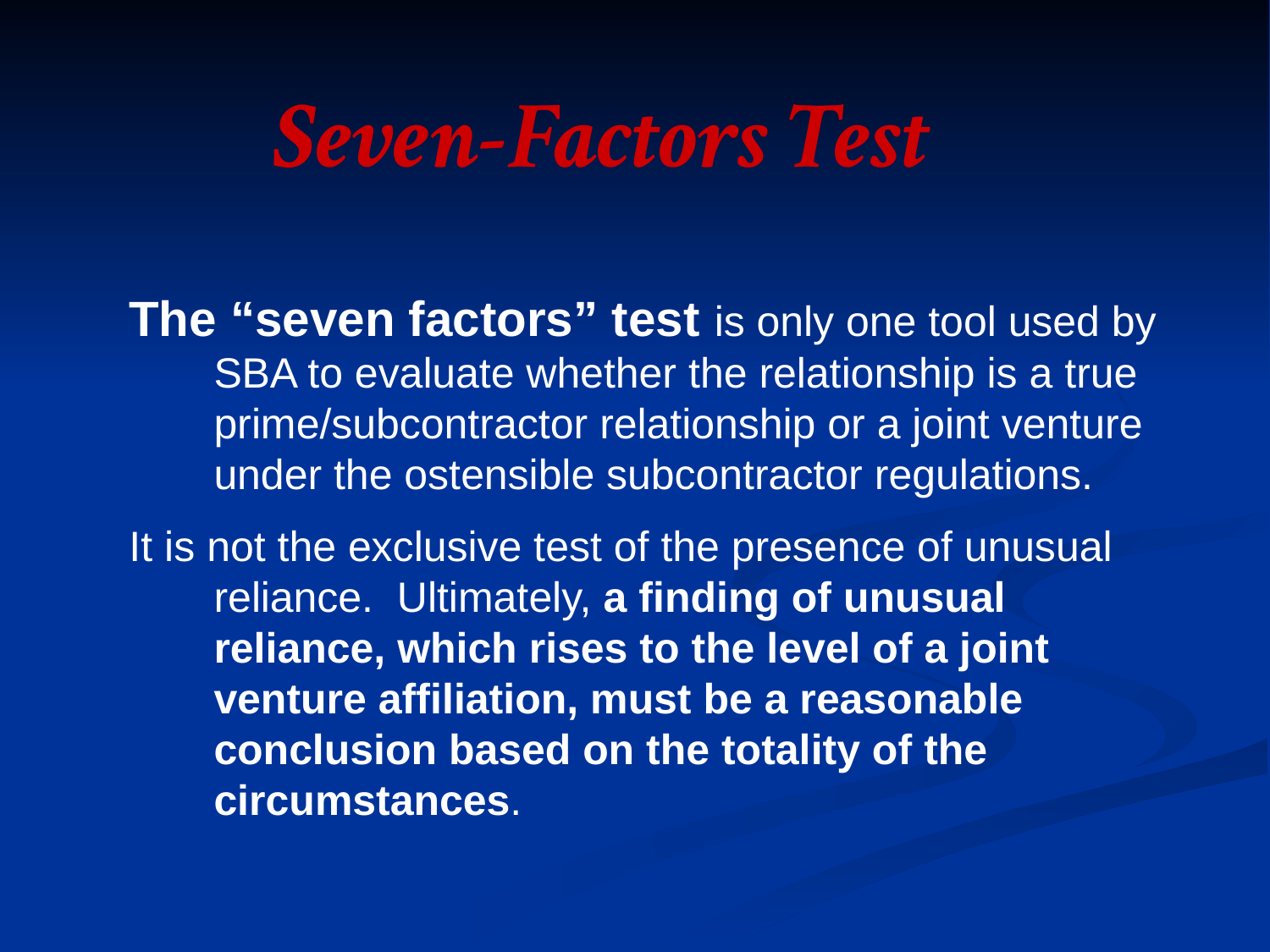

Seven-Factors Test
The “seven factors” test is only one tool used by SBA to evaluate whether the relationship is a true prime/subcontractor relationship or a joint venture under the ostensible subcontractor regulations.
It is not the exclusive test of the presence of unusual reliance.  Ultimately, a finding of unusual reliance, which rises to the level of a joint venture affiliation, must be a reasonable conclusion based on the totality of the circumstances.